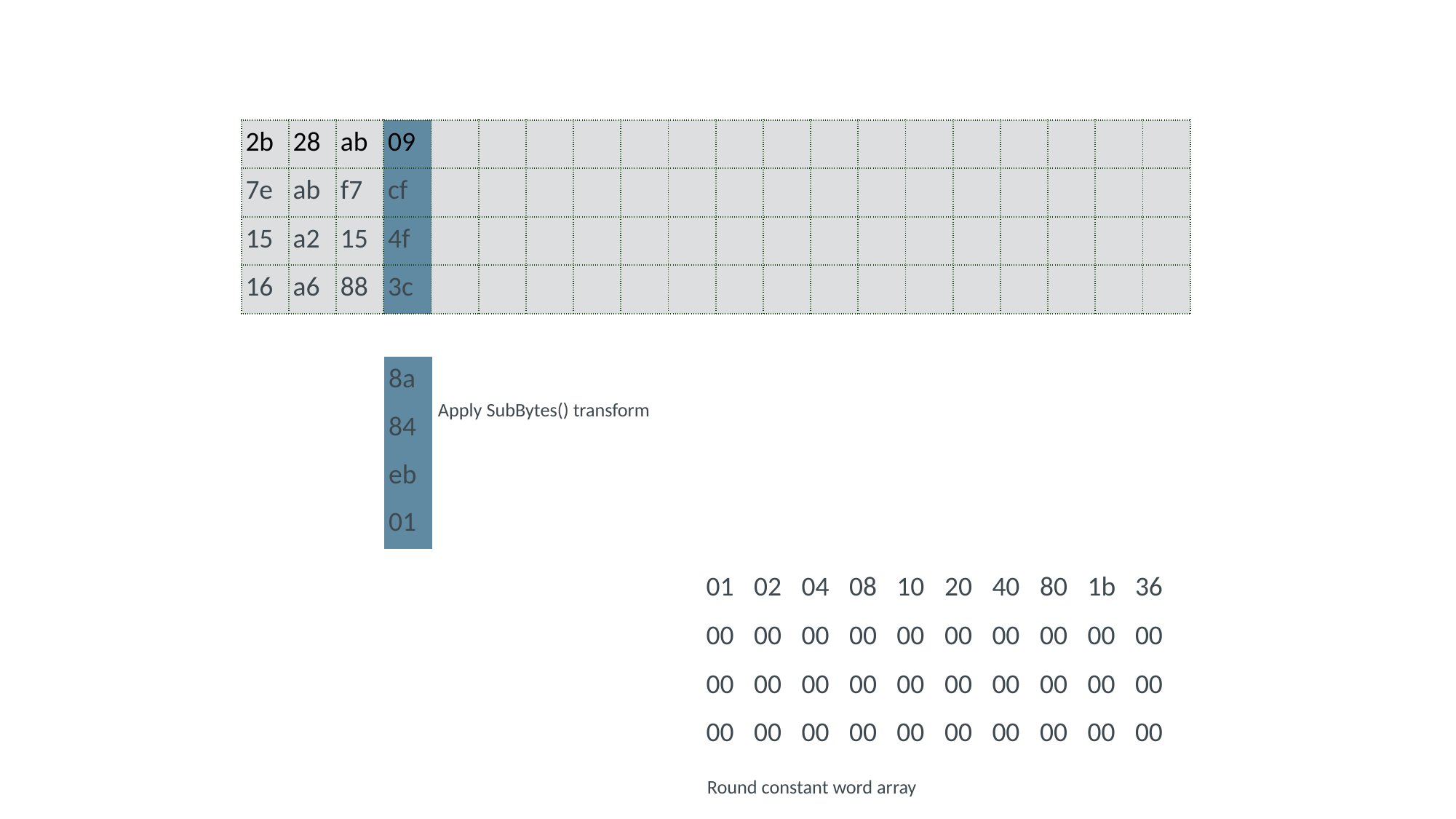

| 2b | 28 | ab | 09 |  |  |  |  |  |  |  |  |  |  |  |  |  |  |  |  |
| --- | --- | --- | --- | --- | --- | --- | --- | --- | --- | --- | --- | --- | --- | --- | --- | --- | --- | --- | --- |
| 7e | ab | f7 | cf |  |  |  |  |  |  |  |  |  |  |  |  |  |  |  |  |
| 15 | a2 | 15 | 4f |  |  |  |  |  |  |  |  |  |  |  |  |  |  |  |  |
| 16 | a6 | 88 | 3c |  |  |  |  |  |  |  |  |  |  |  |  |  |  |  |  |
| 8a |
| --- |
| 84 |
| eb |
| 01 |
Apply SubBytes() transform
| 01 | 02 | 04 | 08 | 10 | 20 | 40 | 80 | 1b | 36 |
| --- | --- | --- | --- | --- | --- | --- | --- | --- | --- |
| 00 | 00 | 00 | 00 | 00 | 00 | 00 | 00 | 00 | 00 |
| 00 | 00 | 00 | 00 | 00 | 00 | 00 | 00 | 00 | 00 |
| 00 | 00 | 00 | 00 | 00 | 00 | 00 | 00 | 00 | 00 |
Round constant word array